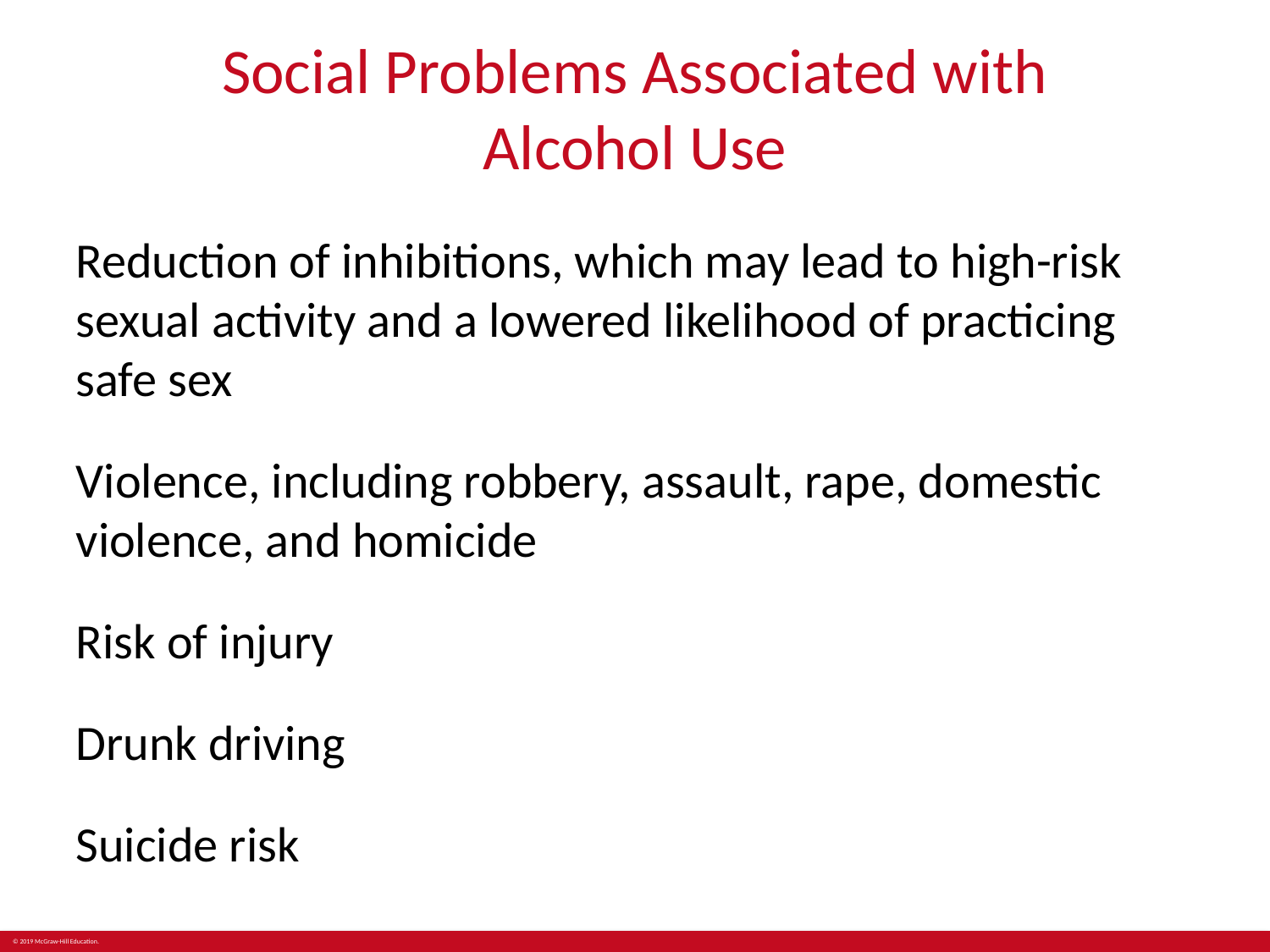

# Social Problems Associated with Alcohol Use
Reduction of inhibitions, which may lead to high-risk sexual activity and a lowered likelihood of practicing safe sex
Violence, including robbery, assault, rape, domestic violence, and homicide
Risk of injury
Drunk driving
Suicide risk